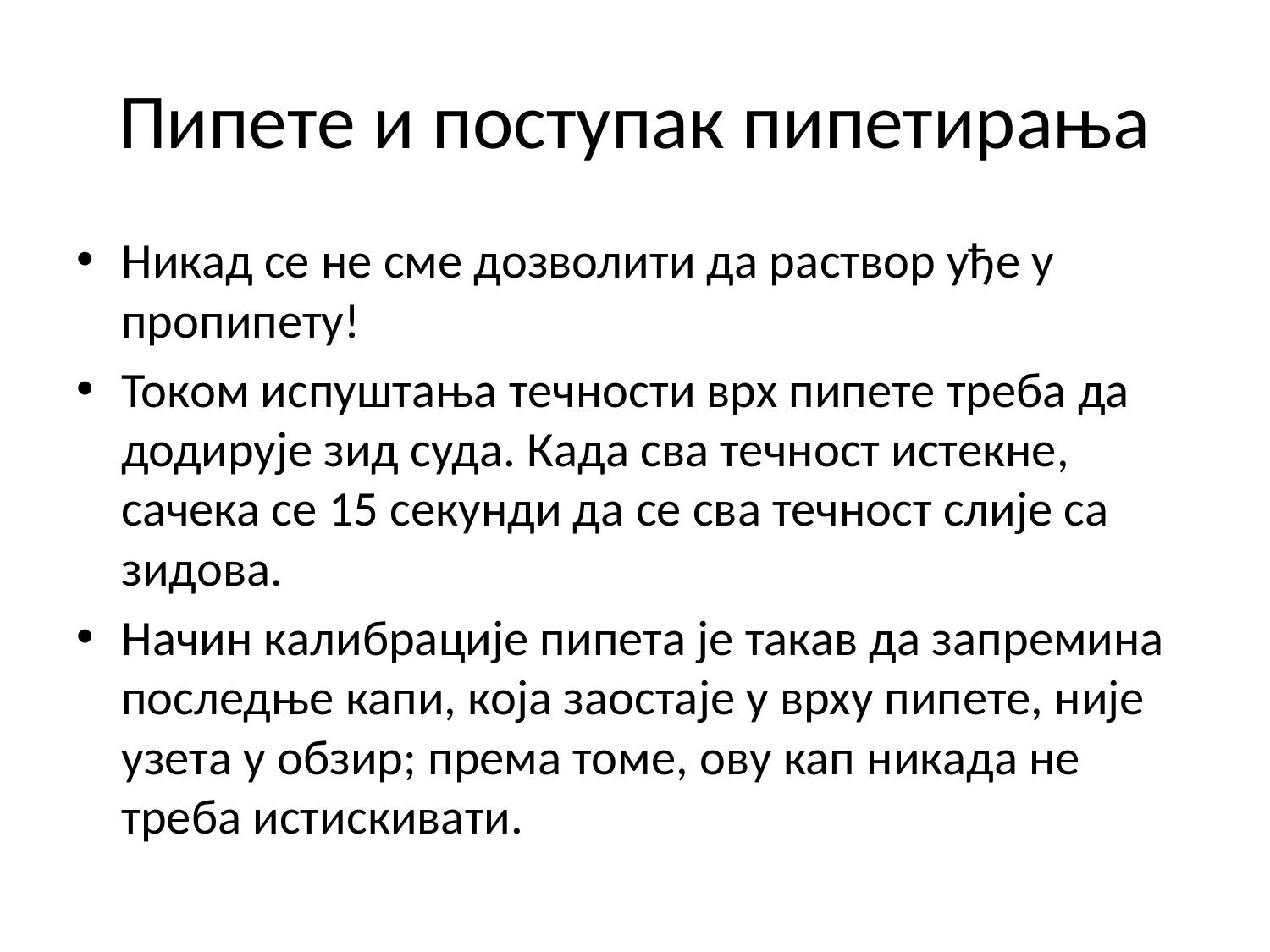

# Пипете и поступак пипетирања
Никад се не сме дозволити да раствор уђе у пропипету!
Током испуштања течности врх пипете треба да додирује зид суда. Када сва течност истекне, сачека се 15 секунди да се сва течност слије са зидова.
Начин калибрације пипета је такав да запремина последње капи, која заостаје у врху пипете, није узета у обзир; према томе, ову кап никада не треба истискивати.